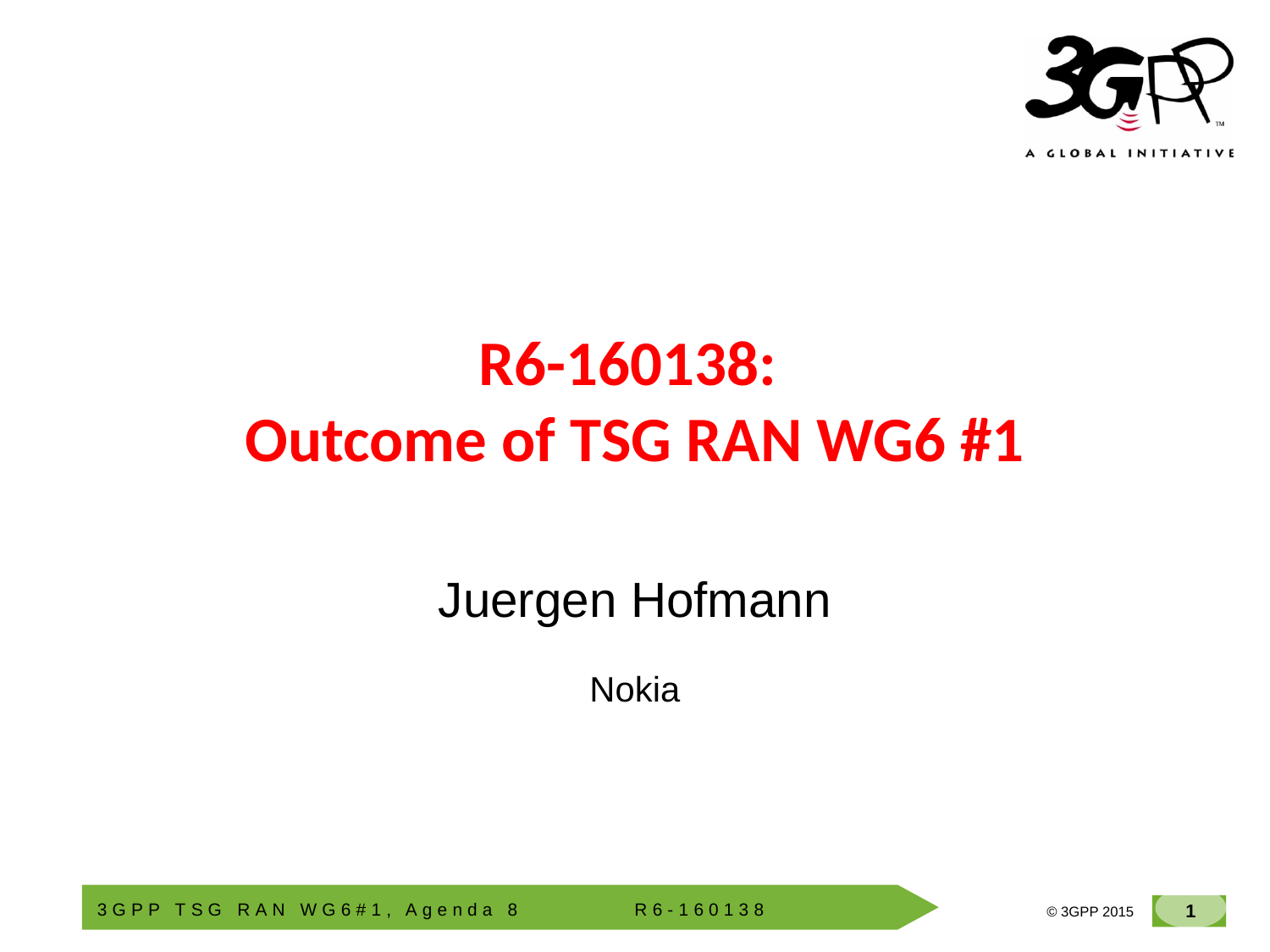

# R6-160138: Outcome of TSG RAN WG6 #1
Juergen Hofmann

Nokia